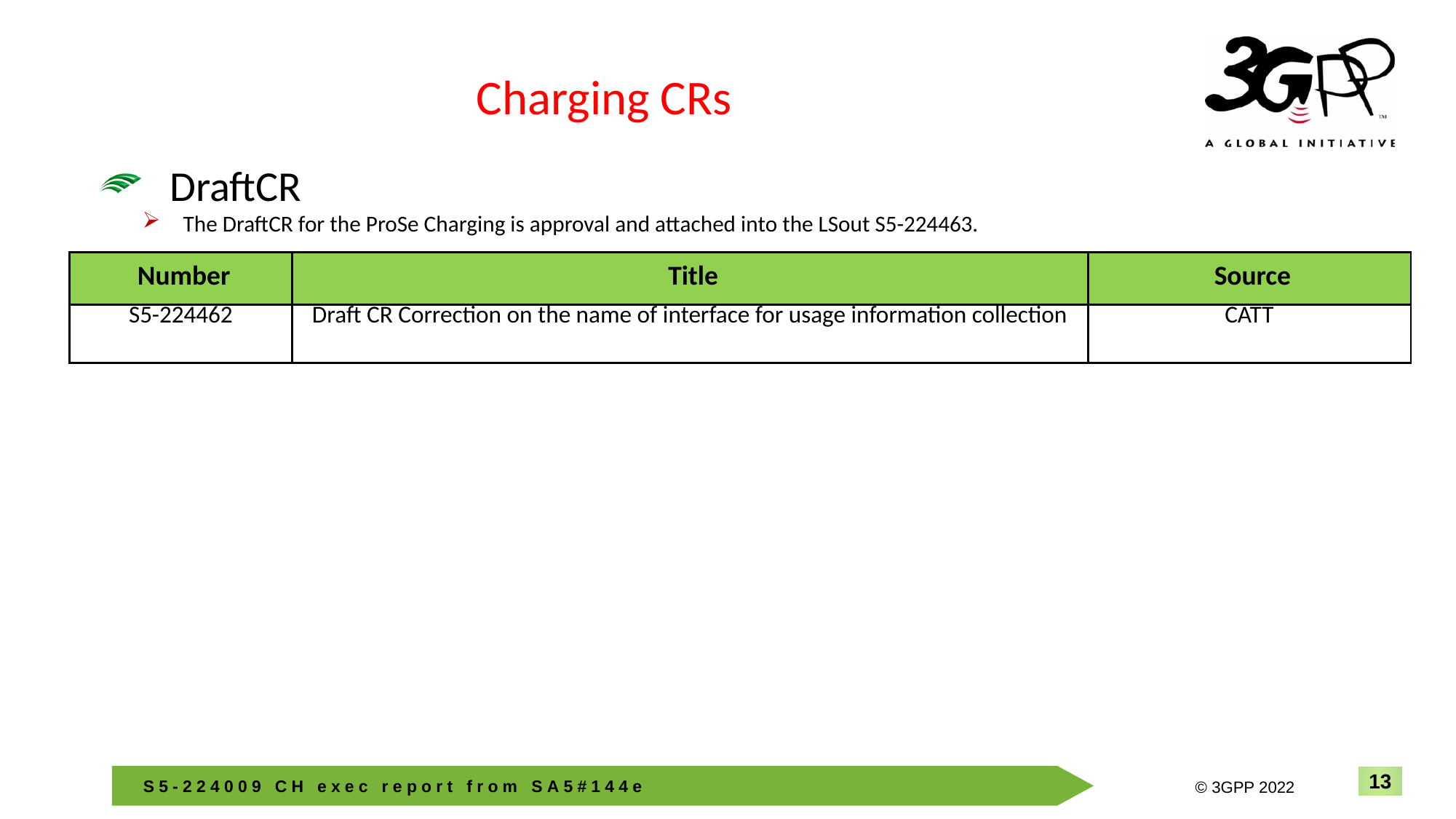

# Charging CRs
DraftCR
The DraftCR for the ProSe Charging is approval and attached into the LSout S5-224463.

| Number | Title | Source |
| --- | --- | --- |
| S5-224462 | Draft CR Correction on the name of interface for usage information collection | CATT |